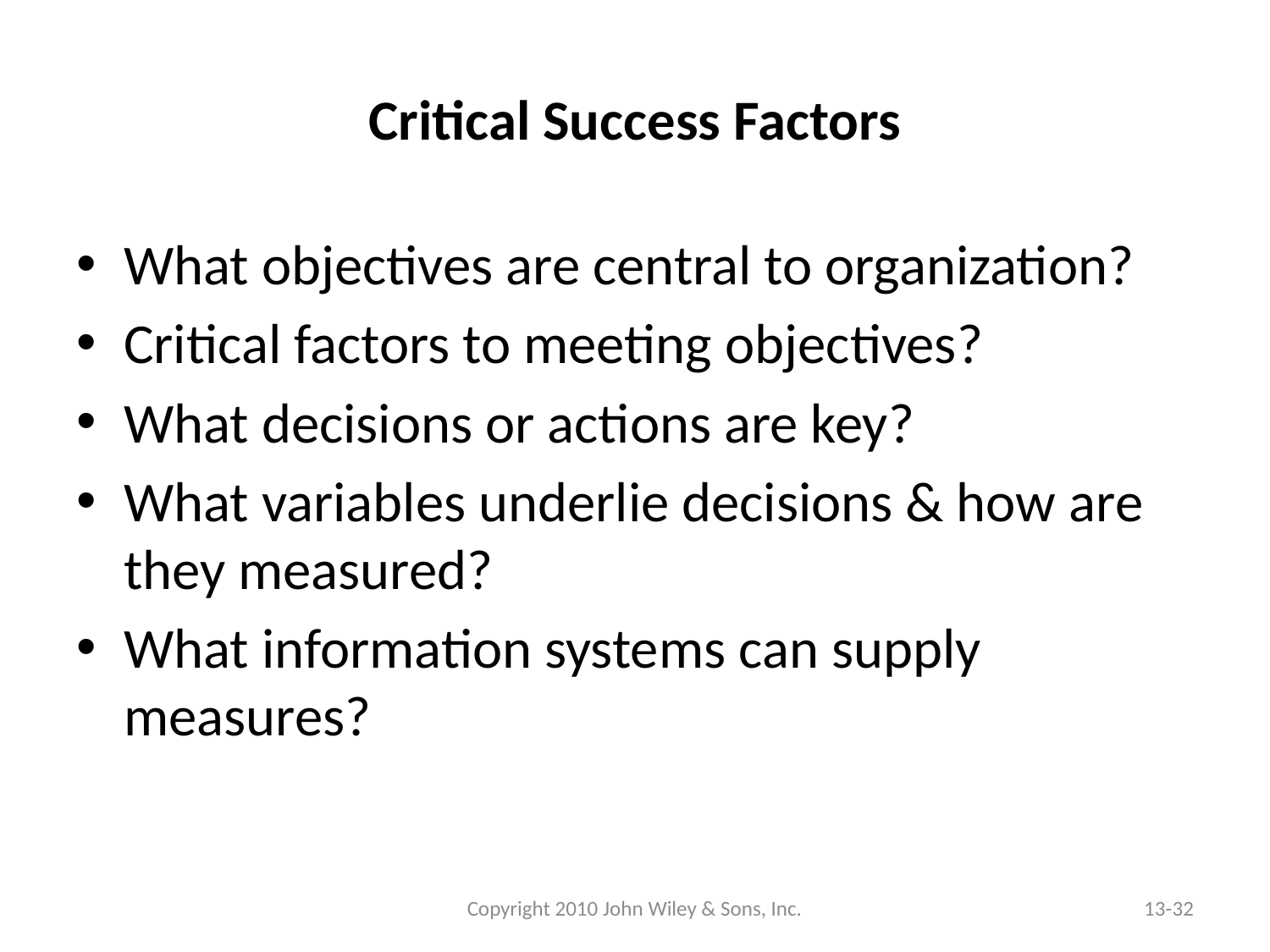

# Critical Success Factors
What objectives are central to organization?
Critical factors to meeting objectives?
What decisions or actions are key?
What variables underlie decisions & how are they measured?
What information systems can supply measures?
Copyright 2010 John Wiley & Sons, Inc.
13-32